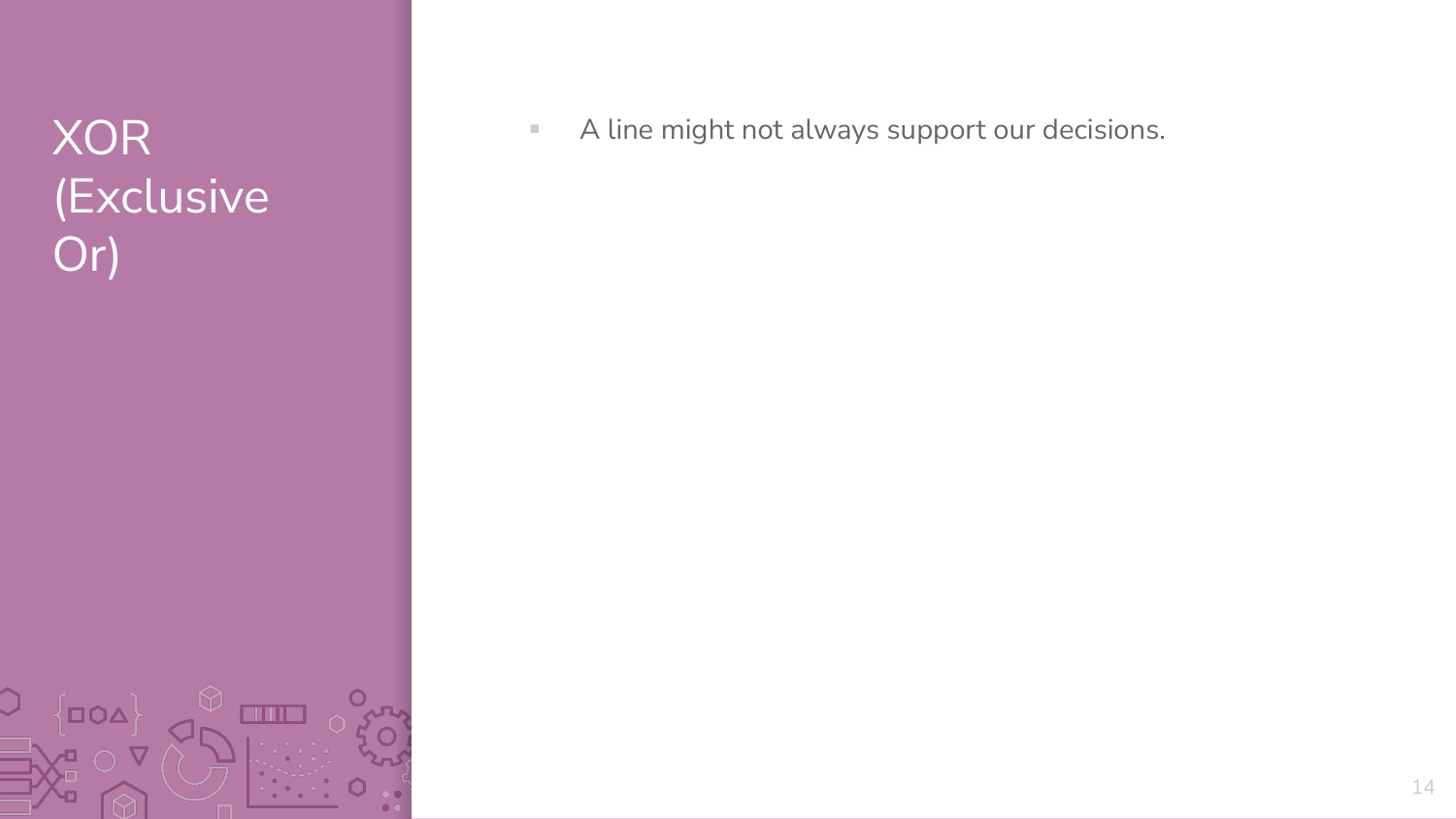

# XOR (Exclusive Or)
A line might not always support our decisions.
14